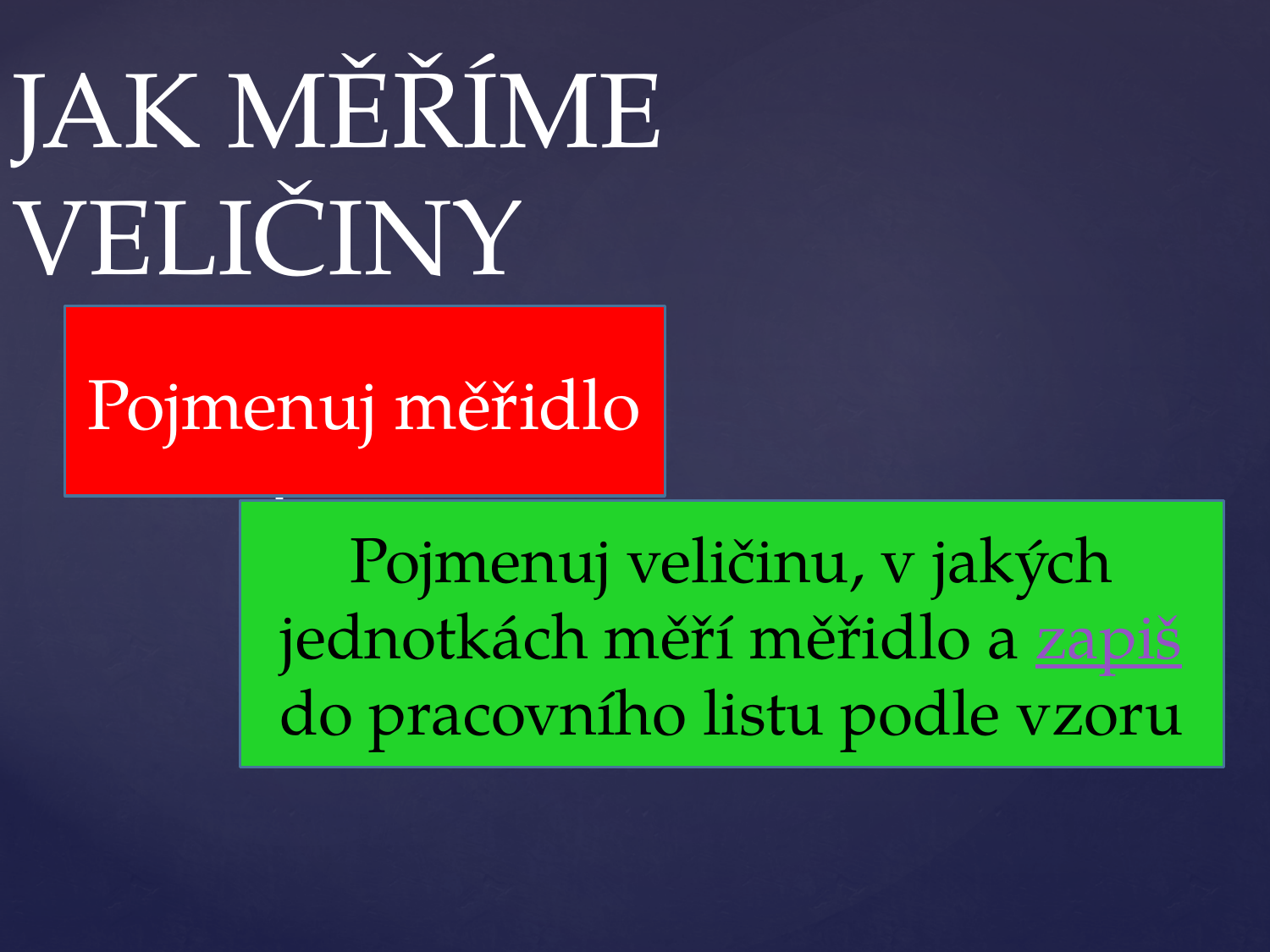

# JAK MĚŘÍME VELIČINY
Pojmenuj měřidlo

Pojmenuj veličinu, v jakých
jednotkách měří měřidlo a zapiš do pracovního listu podle vzoru